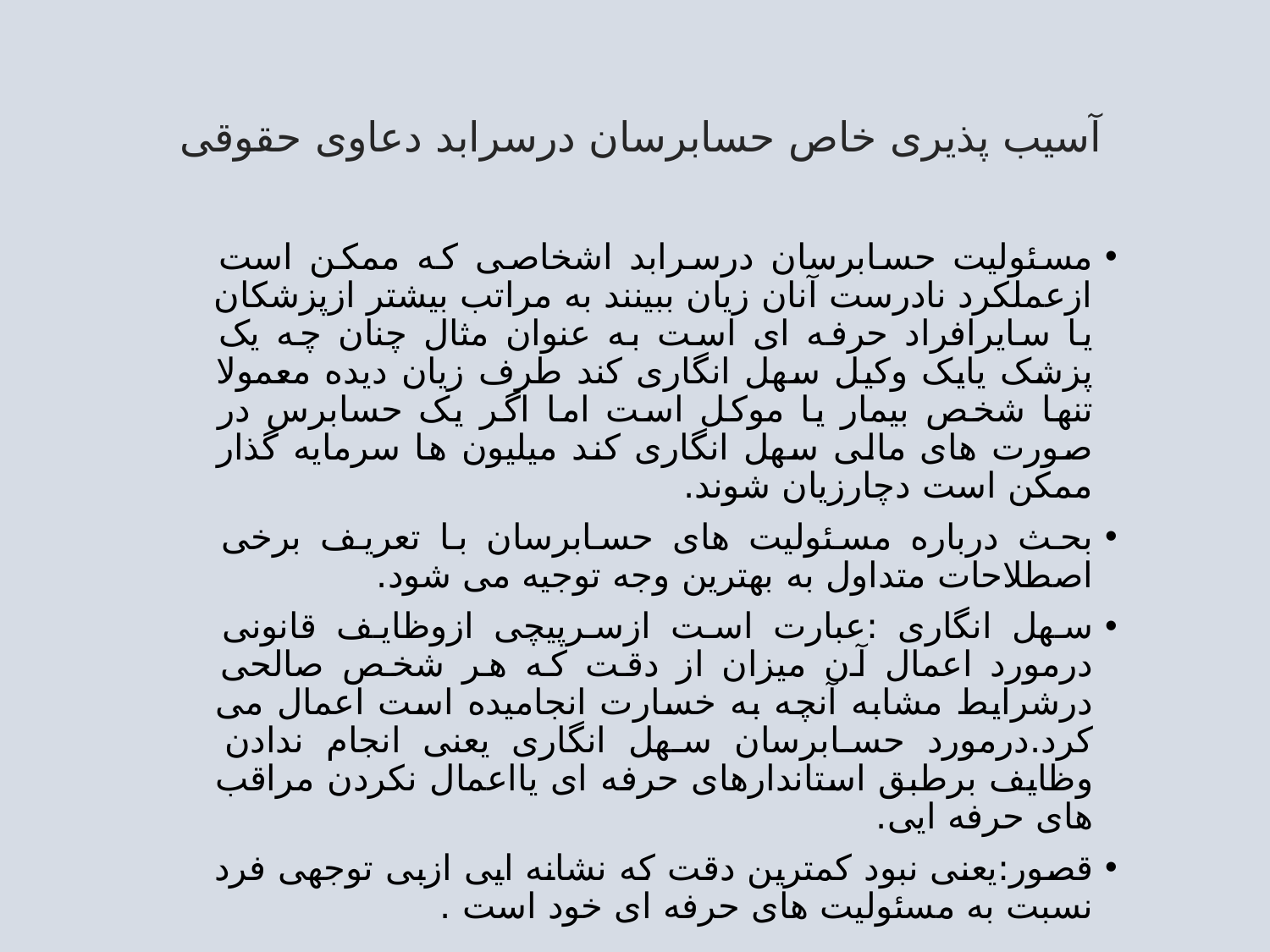

آسیب پذیری خاص حسابرسان درسرابد دعاوی حقوقی
مسئولیت حسابرسان درسرابد اشخاصی که ممکن است ازعملکرد نادرست آنان زیان ببینند به مراتب بیشتر ازپزشکان یا سایرافراد حرفه ای است به عنوان مثال چنان چه یک پزشک یایک وکیل سهل انگاری کند طرف زیان دیده معمولا تنها شخص بیمار یا موکل است اما اگر یک حسابرس در صورت های مالی سهل انگاری کند میلیون ها سرمایه گذار ممکن است دچارزیان شوند.
بحث درباره مسئولیت های حسابرسان با تعریف برخی اصطلاحات متداول به بهترین وجه توجیه می شود.
سهل انگاری :عبارت است ازسرپیچی ازوظایف قانونی درمورد اعمال آن میزان از دقت که هر شخص صالحی درشرایط مشابه آنچه به خسارت انجامیده است اعمال می کرد.درمورد حسابرسان سهل انگاری یعنی انجام ندادن وظایف برطبق استاندارهای حرفه ای یااعمال نکردن مراقب های حرفه ایی.
قصور:یعنی نبود کمترین دقت که نشانه ایی ازبی توجهی فرد نسبت به مسئولیت های حرفه ای خود است .